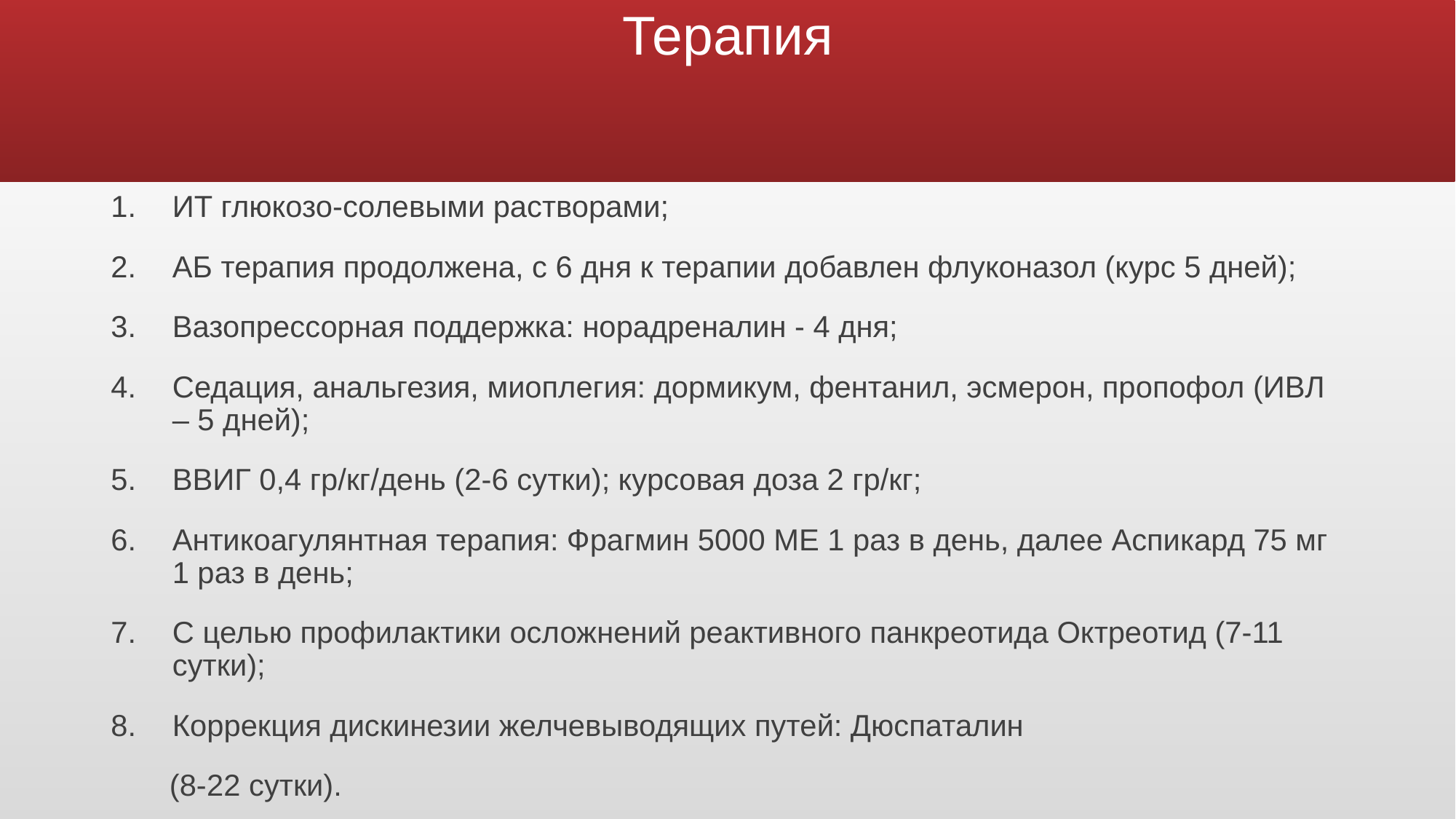

# Терапия
ИТ глюкозо-солевыми растворами;
АБ терапия продолжена, с 6 дня к терапии добавлен флуконазол (курс 5 дней);
Вазопрессорная поддержка: норадреналин - 4 дня;
Седация, анальгезия, миоплегия: дормикум, фентанил, эсмерон, пропофол (ИВЛ – 5 дней);
ВВИГ 0,4 гр/кг/день (2-6 сутки); курсовая доза 2 гр/кг;
Антикоагулянтная терапия: Фрагмин 5000 МЕ 1 раз в день, далее Аспикард 75 мг 1 раз в день;
С целью профилактики осложнений реактивного панкреотида Октреотид (7-11 сутки);
Коррекция дискинезии желчевыводящих путей: Дюспаталин
       (8-22 сутки).